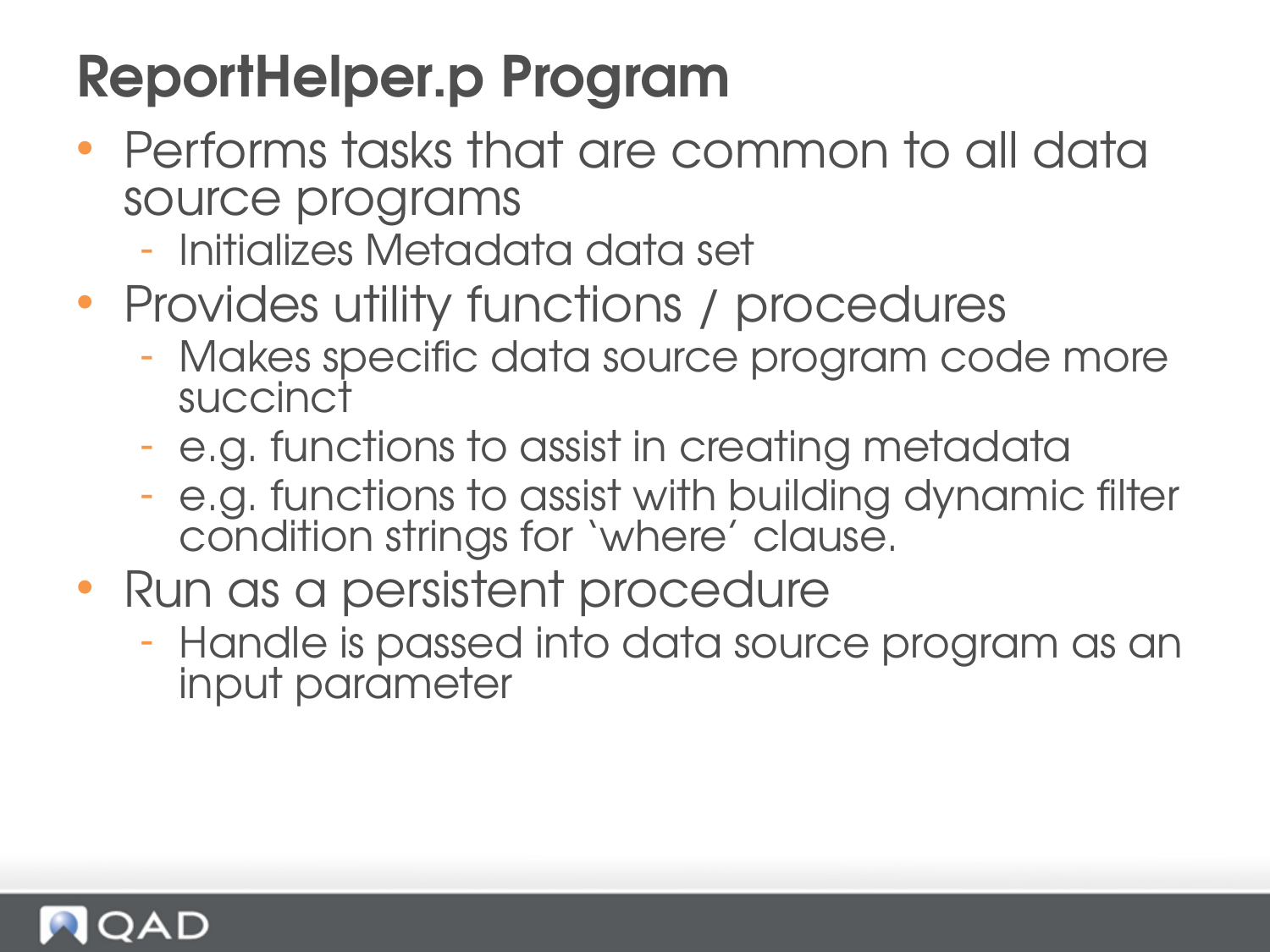

# ReportHelper.p Program
Performs tasks that are common to all data source programs
Initializes Metadata data set
Provides utility functions / procedures
Makes specific data source program code more succinct
e.g. functions to assist in creating metadata
e.g. functions to assist with building dynamic filter condition strings for ‘where’ clause.
Run as a persistent procedure
Handle is passed into data source program as an input parameter